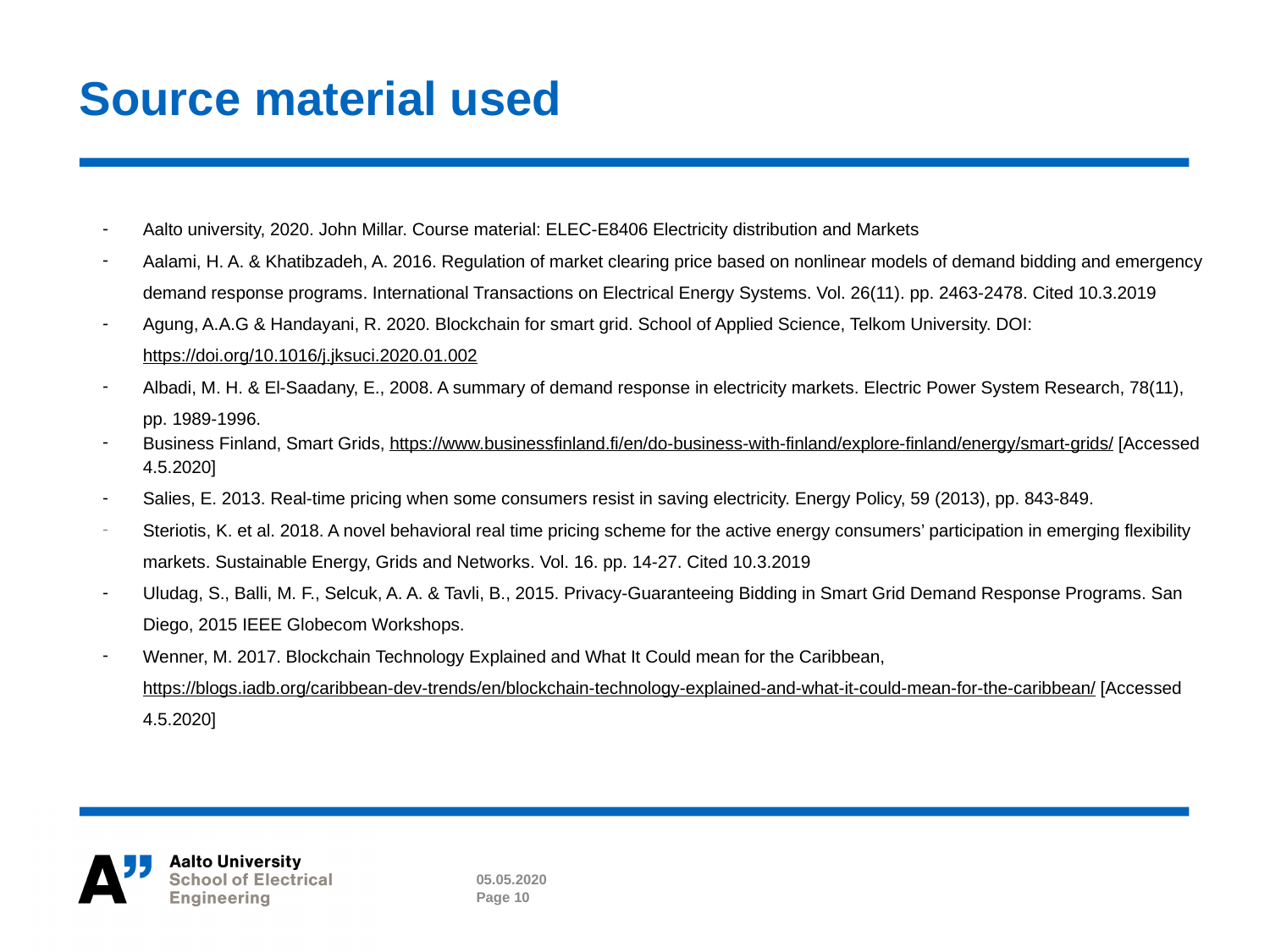

# Source material used
Aalto university, 2020. John Millar. Course material: ELEC-E8406 Electricity distribution and Markets
Aalami, H. A. & Khatibzadeh, A. 2016. Regulation of market clearing price based on nonlinear models of demand bidding and emergency demand response programs. International Transactions on Electrical Energy Systems. Vol. 26(11). pp. 2463-2478. Cited 10.3.2019
Agung, A.A.G & Handayani, R. 2020. Blockchain for smart grid. School of Applied Science, Telkom University. DOI: https://doi.org/10.1016/j.jksuci.2020.01.002
Albadi, M. H. & El-Saadany, E., 2008. A summary of demand response in electricity markets. Electric Power System Research, 78(11), pp. 1989-1996.
Business Finland, Smart Grids, https://www.businessfinland.fi/en/do-business-with-finland/explore-finland/energy/smart-grids/ [Accessed 4.5.2020]
Salies, E. 2013. Real-time pricing when some consumers resist in saving electricity. Energy Policy, 59 (2013), pp. 843-849.
Steriotis, K. et al. 2018. A novel behavioral real time pricing scheme for the active energy consumers’ participation in emerging flexibility markets. Sustainable Energy, Grids and Networks. Vol. 16. pp. 14-27. Cited 10.3.2019
Uludag, S., Balli, M. F., Selcuk, A. A. & Tavli, B., 2015. Privacy-Guaranteeing Bidding in Smart Grid Demand Response Programs. San Diego, 2015 IEEE Globecom Workshops.
Wenner, M. 2017. Blockchain Technology Explained and What It Could mean for the Caribbean, https://blogs.iadb.org/caribbean-dev-trends/en/blockchain-technology-explained-and-what-it-could-mean-for-the-caribbean/ [Accessed 4.5.2020]

05.05.2020

Page 10